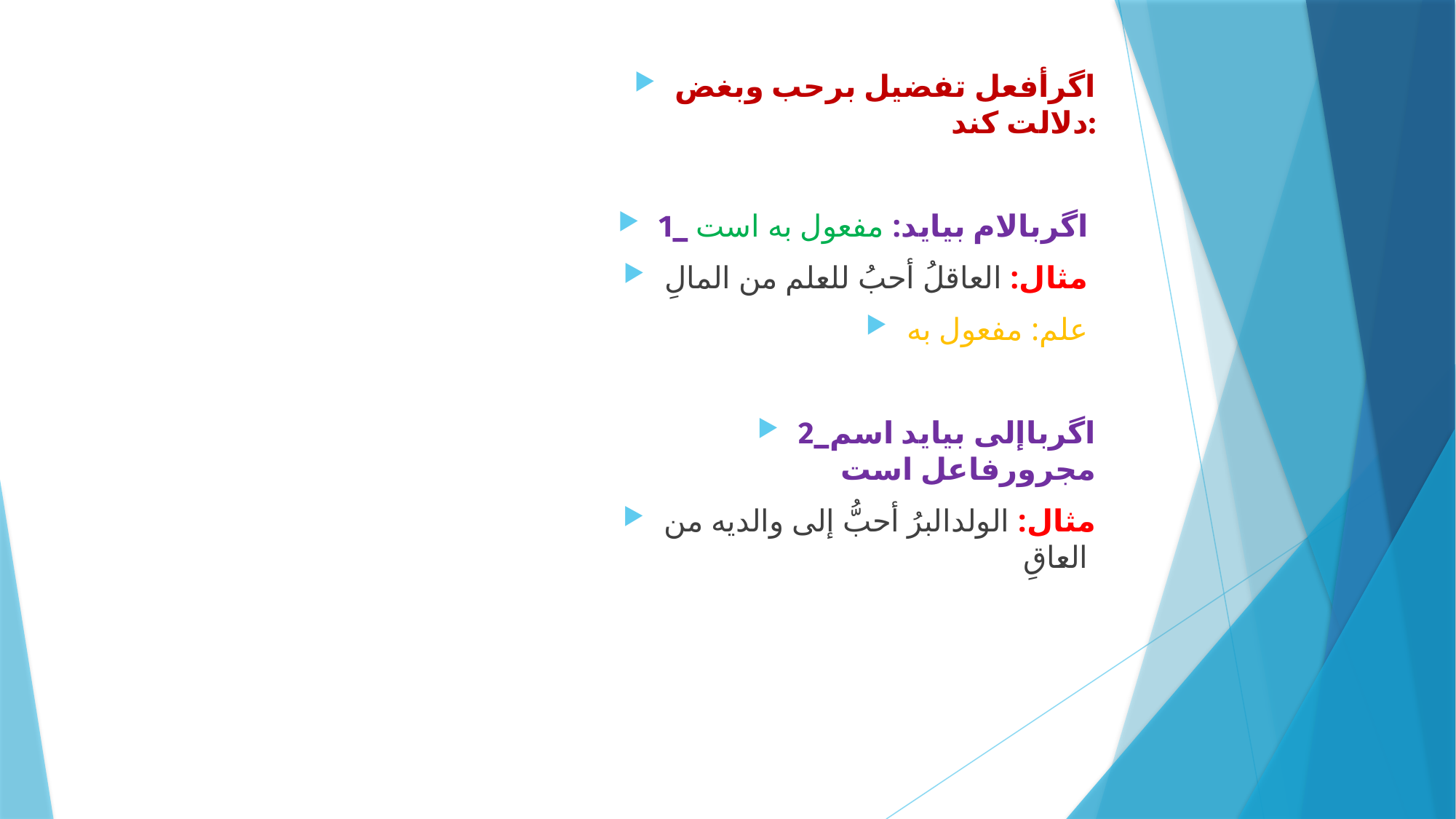

اگرأفعل تفضیل برحب وبغض دلالت کند:

1_ اگربالام بیاید: مفعول به است
مثال: العاقلُ أحبُ للعلم من المالِ
علم: مفعول به

2_اگرباإلی بیاید اسم مجرورفاعل است
مثال: الولدالبرُ أحبُّ إلی والدیه من العاقِ